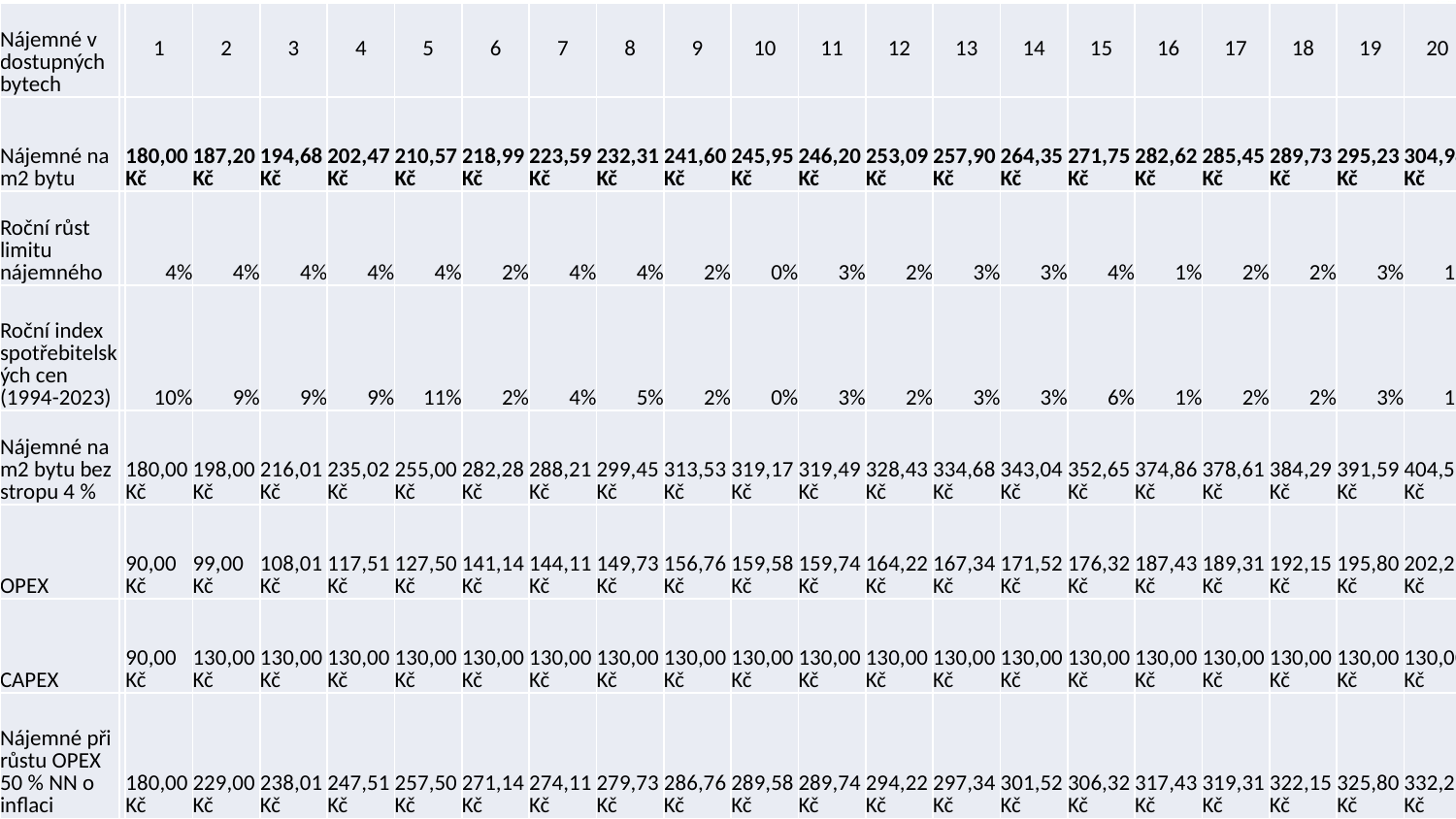

| Nájemné v dostupných bytech |  | 1 | 2 | 3 | 4 | 5 | 6 | 7 | 8 | 9 | 10 | 11 | 12 | 13 | 14 | 15 | 16 | 17 | 18 | 19 | 20 |
| --- | --- | --- | --- | --- | --- | --- | --- | --- | --- | --- | --- | --- | --- | --- | --- | --- | --- | --- | --- | --- | --- |
| Nájemné na m2 bytu |  | 180,00 Kč | 187,20 Kč | 194,68 Kč | 202,47 Kč | 210,57 Kč | 218,99 Kč | 223,59 Kč | 232,31 Kč | 241,60 Kč | 245,95 Kč | 246,20 Kč | 253,09 Kč | 257,90 Kč | 264,35 Kč | 271,75 Kč | 282,62 Kč | 285,45 Kč | 289,73 Kč | 295,23 Kč | 304,98 Kč |
| Roční růst limitu nájemného |  | 4% | 4% | 4% | 4% | 4% | 2% | 4% | 4% | 2% | 0% | 3% | 2% | 3% | 3% | 4% | 1% | 2% | 2% | 3% | 1% |
| Roční index spotřebitelských cen (1994-2023) |  | 10% | 9% | 9% | 9% | 11% | 2% | 4% | 5% | 2% | 0% | 3% | 2% | 3% | 3% | 6% | 1% | 2% | 2% | 3% | 1% |
| Nájemné na m2 bytu bez stropu 4 % |  | 180,00 Kč | 198,00 Kč | 216,01 Kč | 235,02 Kč | 255,00 Kč | 282,28 Kč | 288,21 Kč | 299,45 Kč | 313,53 Kč | 319,17 Kč | 319,49 Kč | 328,43 Kč | 334,68 Kč | 343,04 Kč | 352,65 Kč | 374,86 Kč | 378,61 Kč | 384,29 Kč | 391,59 Kč | 404,52 Kč |
| OPEX |  | 90,00 Kč | 99,00 Kč | 108,01 Kč | 117,51 Kč | 127,50 Kč | 141,14 Kč | 144,11 Kč | 149,73 Kč | 156,76 Kč | 159,58 Kč | 159,74 Kč | 164,22 Kč | 167,34 Kč | 171,52 Kč | 176,32 Kč | 187,43 Kč | 189,31 Kč | 192,15 Kč | 195,80 Kč | 202,26 Kč |
| CAPEX |  | 90,00 Kč | 130,00 Kč | 130,00 Kč | 130,00 Kč | 130,00 Kč | 130,00 Kč | 130,00 Kč | 130,00 Kč | 130,00 Kč | 130,00 Kč | 130,00 Kč | 130,00 Kč | 130,00 Kč | 130,00 Kč | 130,00 Kč | 130,00 Kč | 130,00 Kč | 130,00 Kč | 130,00 Kč | 130,00 Kč |
| Nájemné při růstu OPEX 50 % NN o inflaci |  | 180,00 Kč | 229,00 Kč | 238,01 Kč | 247,51 Kč | 257,50 Kč | 271,14 Kč | 274,11 Kč | 279,73 Kč | 286,76 Kč | 289,58 Kč | 289,74 Kč | 294,22 Kč | 297,34 Kč | 301,52 Kč | 306,32 Kč | 317,43 Kč | 319,31 Kč | 322,15 Kč | 325,80 Kč | 332,26 Kč |
#